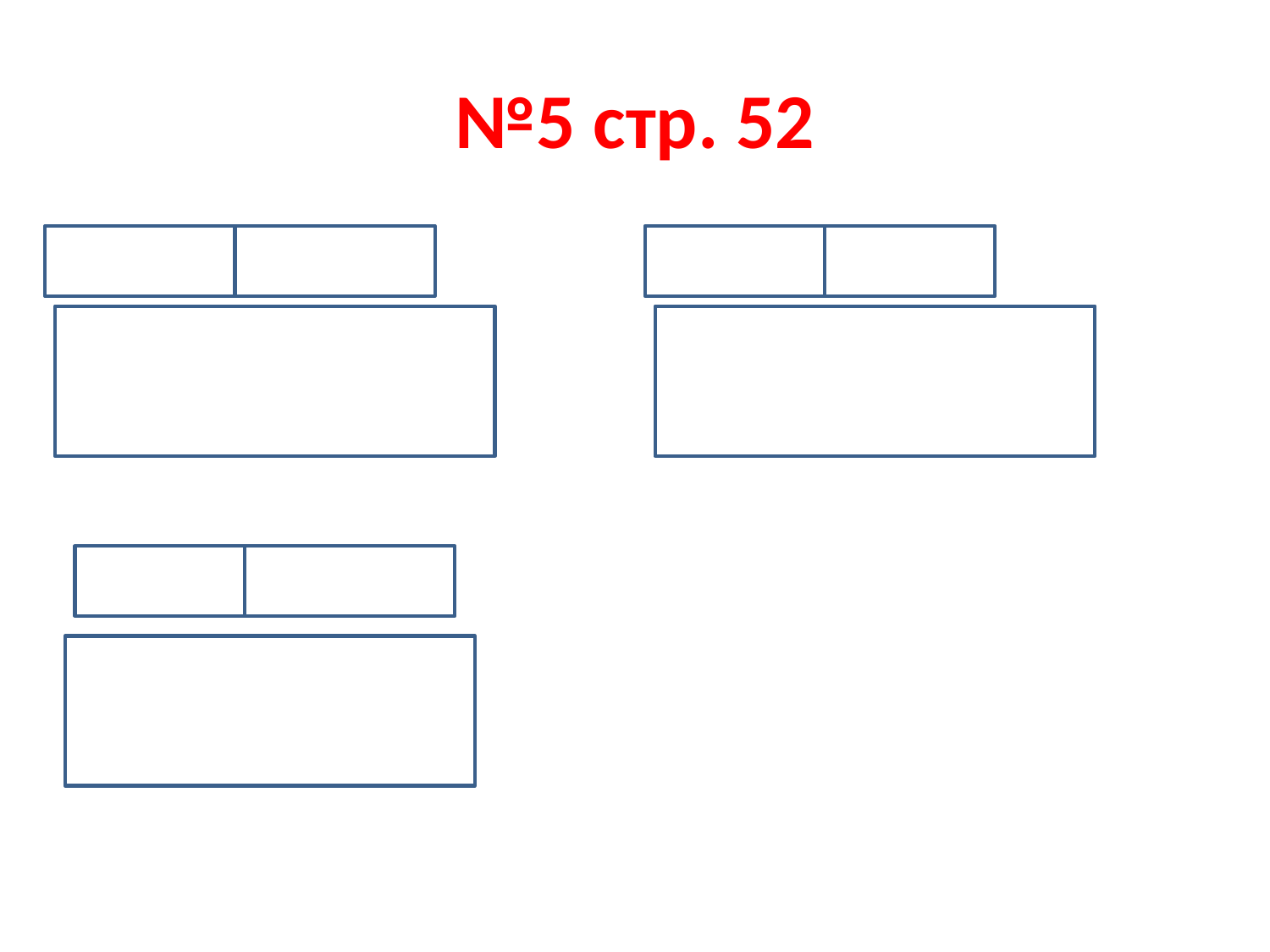

# №5 стр. 52
3+7-2=10-2=8                     6+4-9=10-9=1
16-6+3=10+3=13                17-10+1=7+1=8
20-1-9=19-9=10                  20-10+8=10+8=18

2+8-3=10-3=7
14-4+6=10+6=16
20-10-4=10-4=6